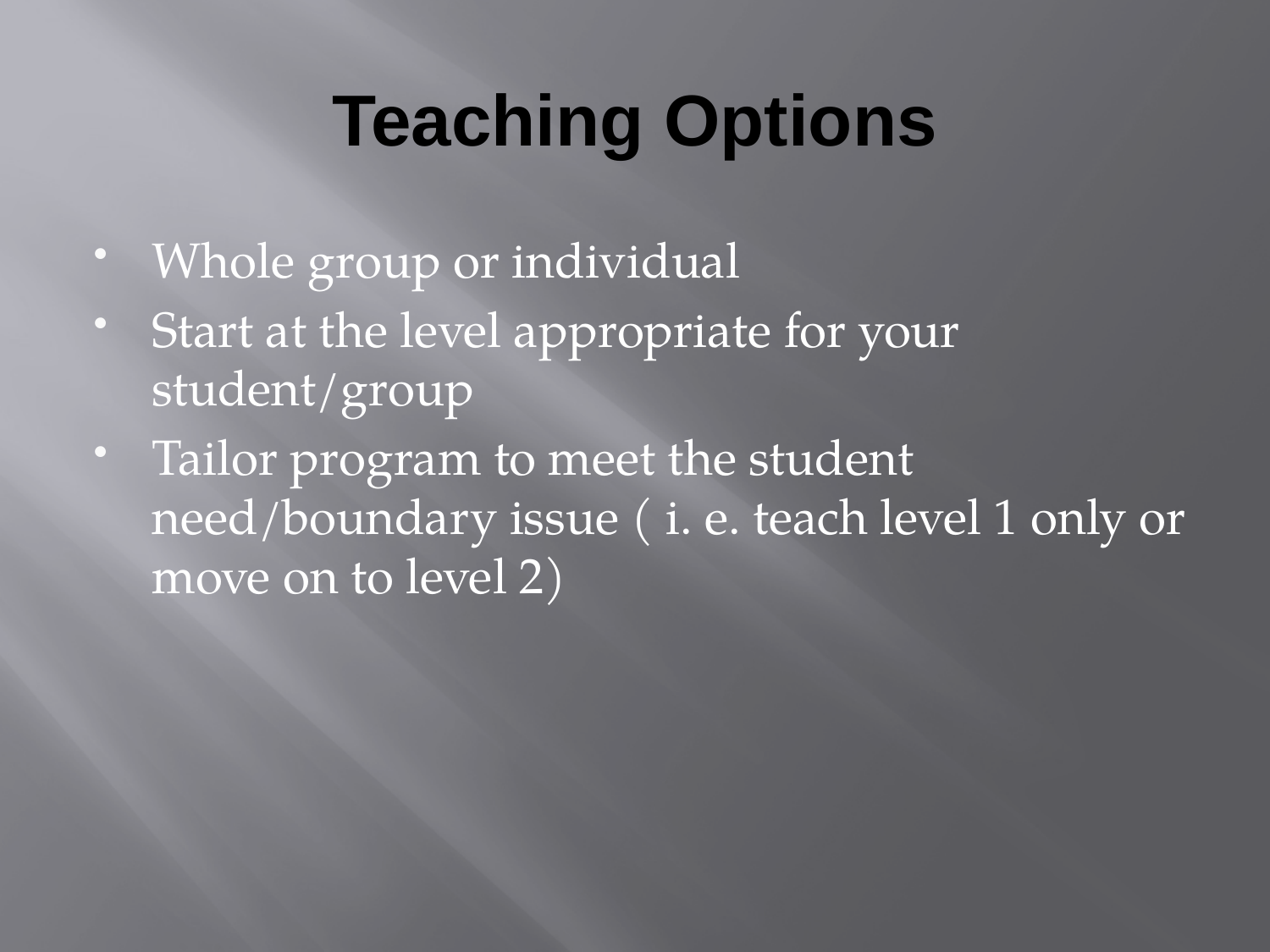

# Teaching Options
Whole group or individual
Start at the level appropriate for your student/group
Tailor program to meet the student need/boundary issue ( i. e. teach level 1 only or move on to level 2)